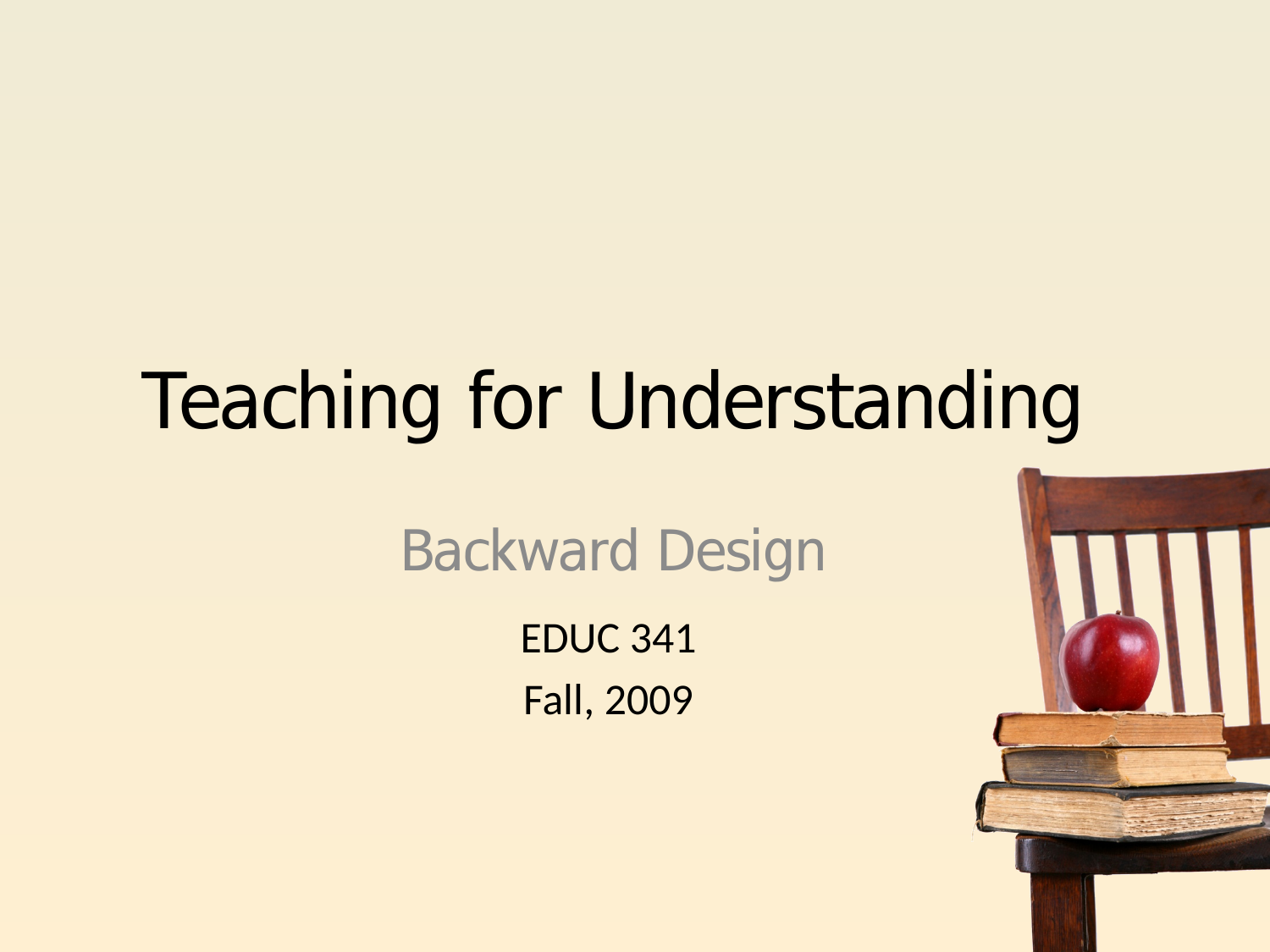

# Teaching for Understanding
Backward Design
EDUC 341
Fall, 2009